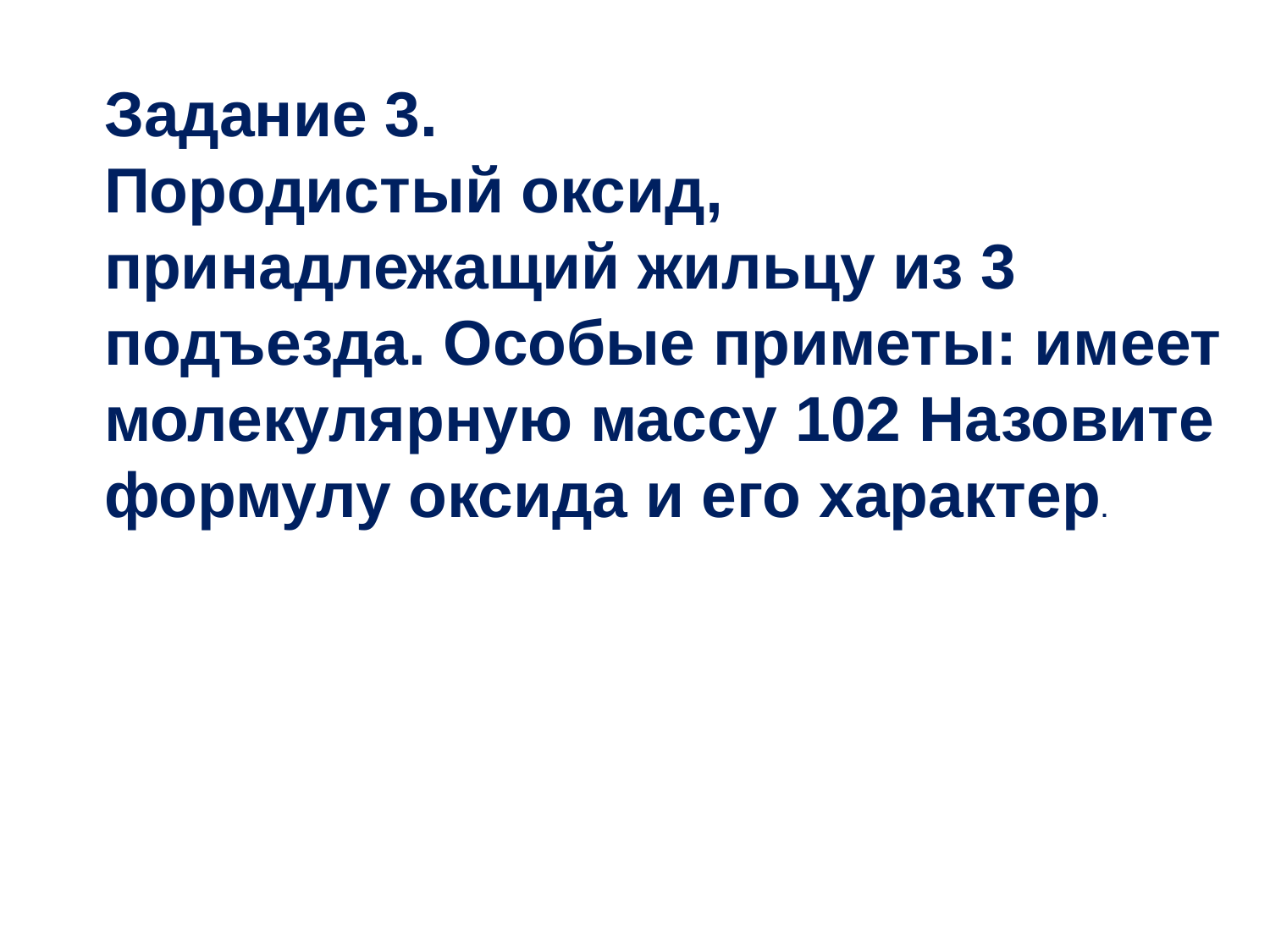

Задание 3.
Породистый оксид, принадлежащий жильцу из 3 подъезда. Особые приметы: имеет молекулярную массу 102 Назовите формулу оксида и его характер.